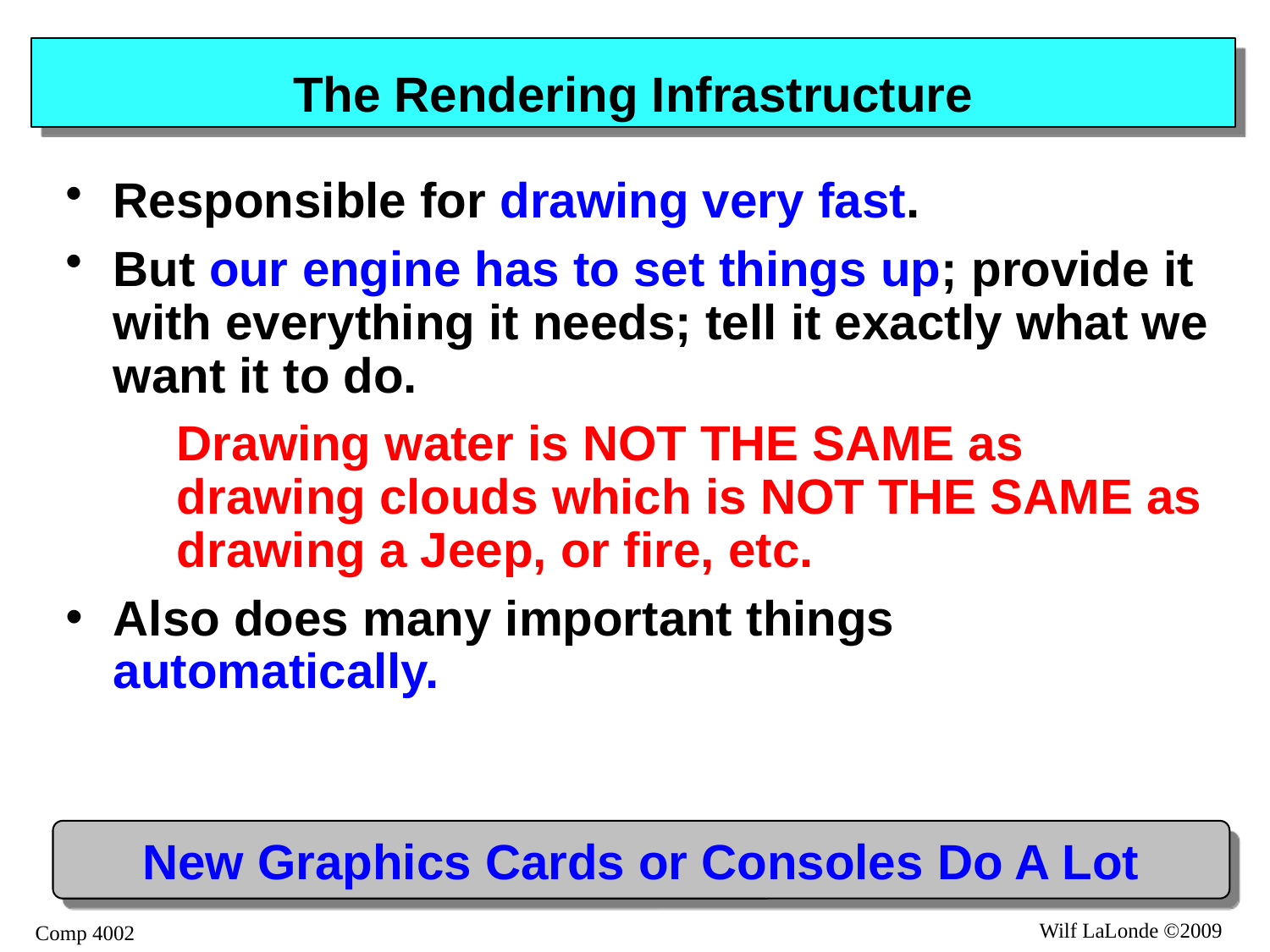

# The Rendering Infrastructure
Responsible for drawing very fast.
But our engine has to set things up; provide it with everything it needs; tell it exactly what we want it to do.
	Drawing water is NOT THE SAME as drawing clouds which is NOT THE SAME as drawing a Jeep, or fire, etc.
Also does many important things automatically.
New Graphics Cards or Consoles Do A Lot